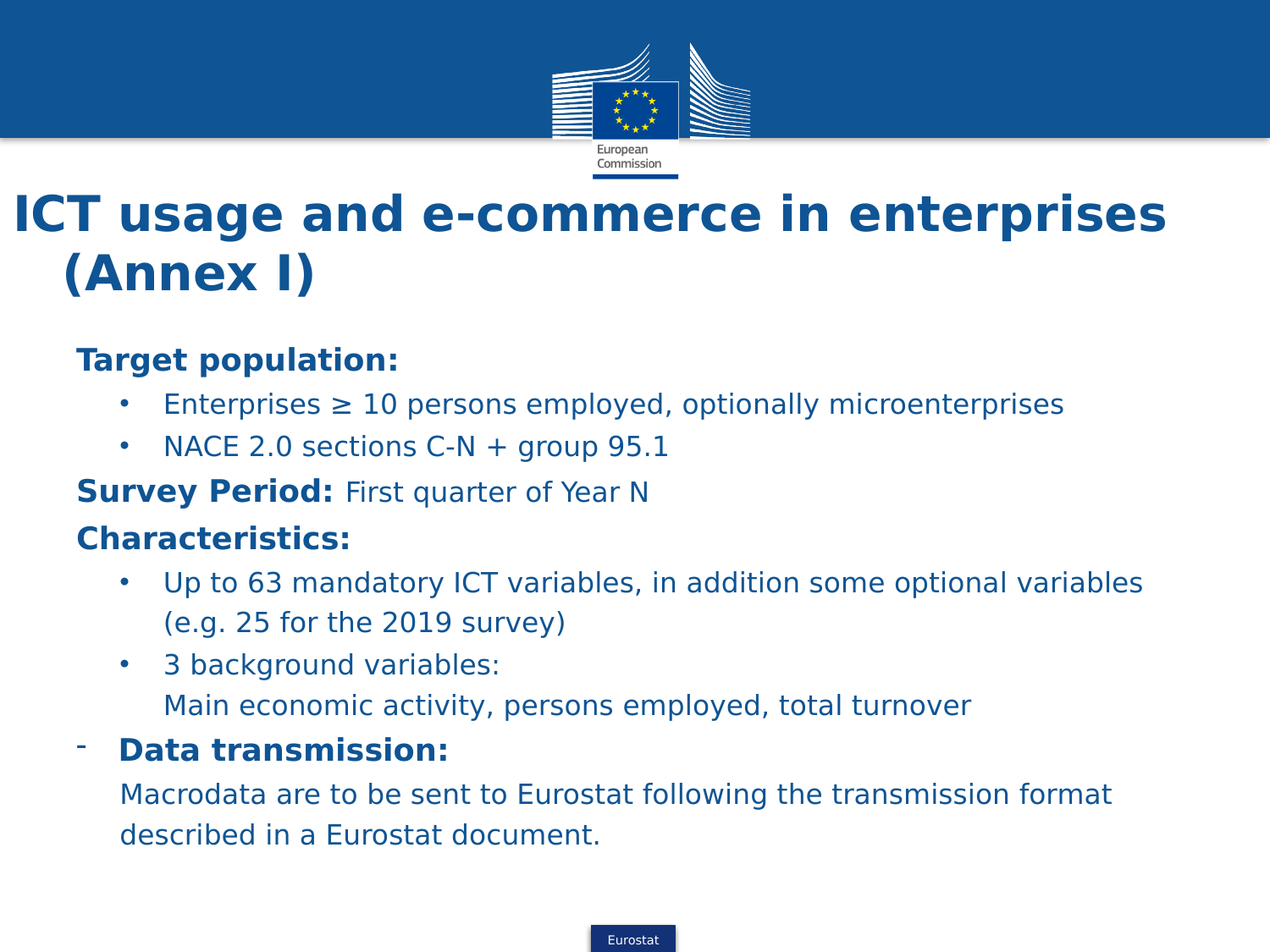

# ICT usage and e-commerce in enterprises (Annex I)
Target population:
Enterprises ≥ 10 persons employed, optionally microenterprises
NACE 2.0 sections C-N + group 95.1
Survey Period: First quarter of Year N
Characteristics:
Up to 63 mandatory ICT variables, in addition some optional variables (e.g. 25 for the 2019 survey)
3 background variables:
Main economic activity, persons employed, total turnover
Data transmission:
Macrodata are to be sent to Eurostat following the transmission format described in a Eurostat document.